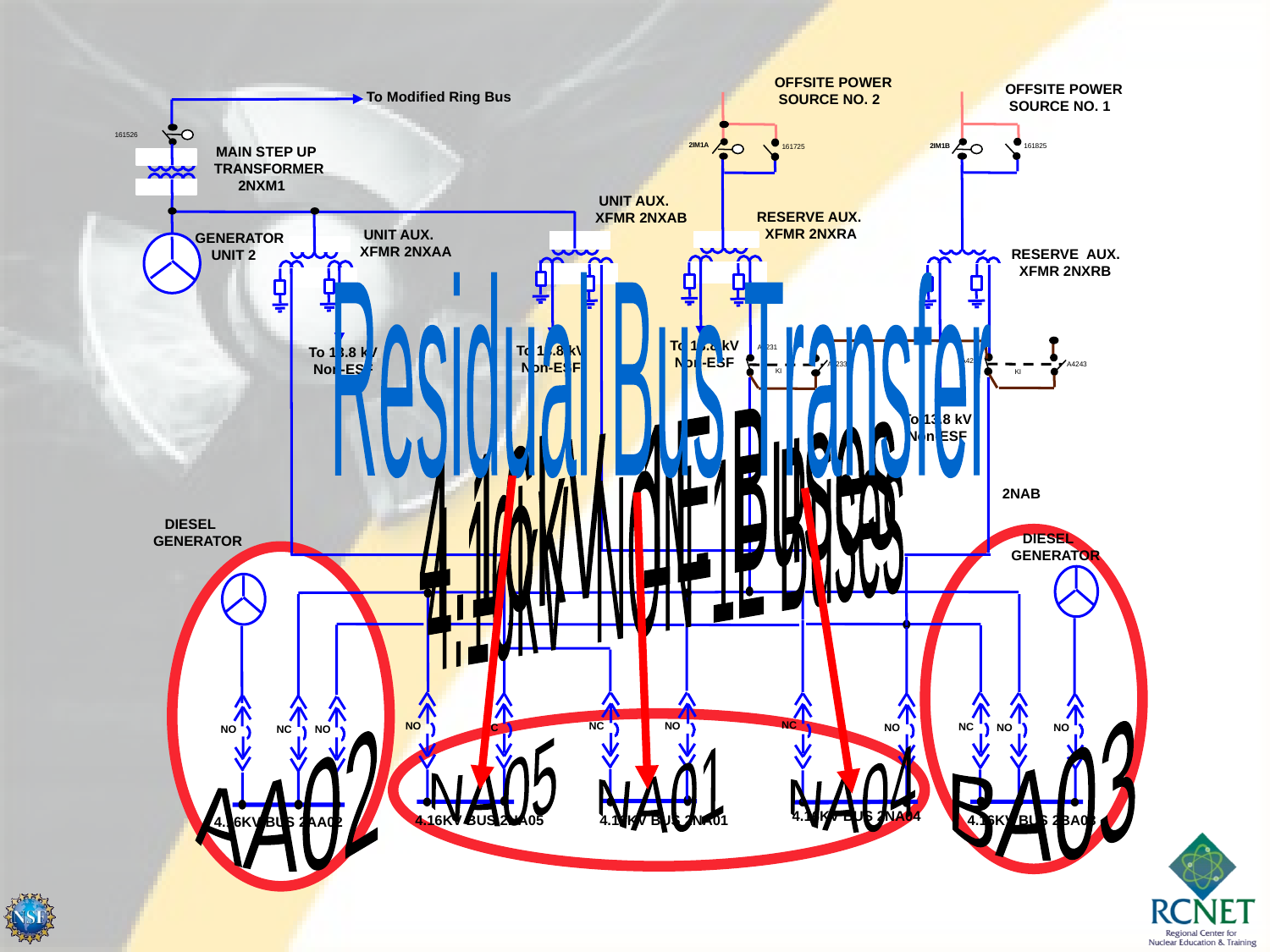

OFFSITE POWER
 SOURCE NO. 2
OFFSITE POWER
 SOURCE NO. 1
To Modified Ring Bus

161526

2IM1A
161825
2IM1B

161725

 MAIN STEP UP
TRANSFORMER
      2NXM1

  UNIT AUX.
XFMR 2NXAB

RESERVE AUX.
  XFMR 2NXRA

  UNIT AUX.
XFMR 2NXAA
GENERATOR
    UNIT 2

RESERVE  AUX.
  XFMR 2NXRB

To 13.8 kV
Non-ESF

Residual Bus Transfer

To 13.8 kV
Non-ESF
To 13.8 kV
Non-ESF

A4231

A4241

A4233

A4243

KI
KI

4.16kV  1E Buses

To 13.8 kV
Non-ESF
4.16kV  NON-1E Buses

2NAB

      DIESEL
GENERATOR

      DIESEL
GENERATOR

BA03

NC
NC
NO
NO
NC
NC
NO
NO
NO
AA02
NO
NO

NC

NA05

NA01
NA04

4.16KV BUS 2NA04
4.16KV BUS 2NA05
4.16KV BUS 2BA03
4.16KV BUS 2NA01
4.16KV BUS 2AA02